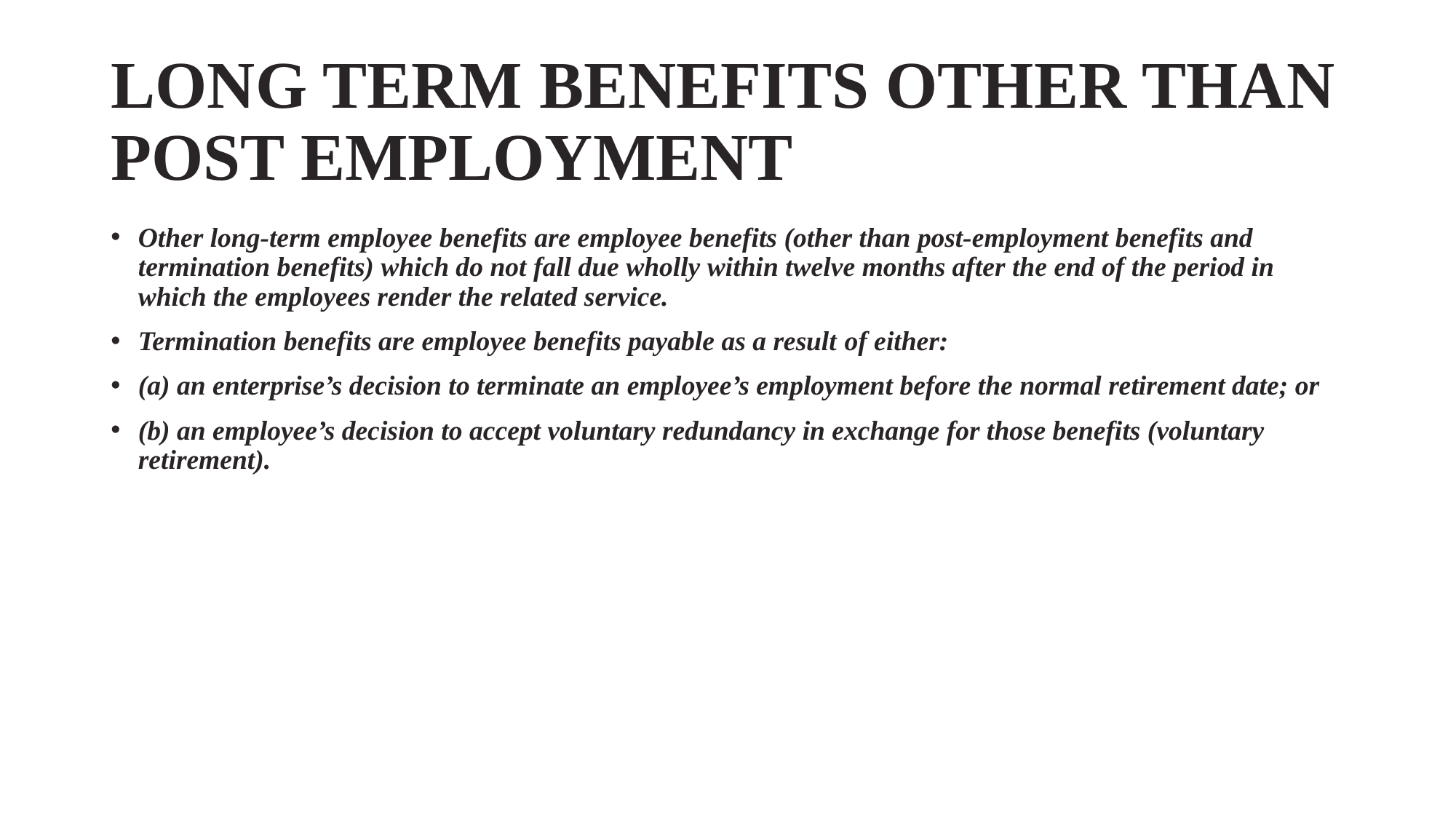

# LONG TERM BENEFITS OTHER THAN POST EMPLOYMENT
Other long-term employee benefits are employee benefits (other than post-employment benefits and termination benefits) which do not fall due wholly within twelve months after the end of the period in which the employees render the related service.
Termination benefits are employee benefits payable as a result of either:
(a) an enterprise’s decision to terminate an employee’s employment before the normal retirement date; or
(b) an employee’s decision to accept voluntary redundancy in exchange for those benefits (voluntary retirement).